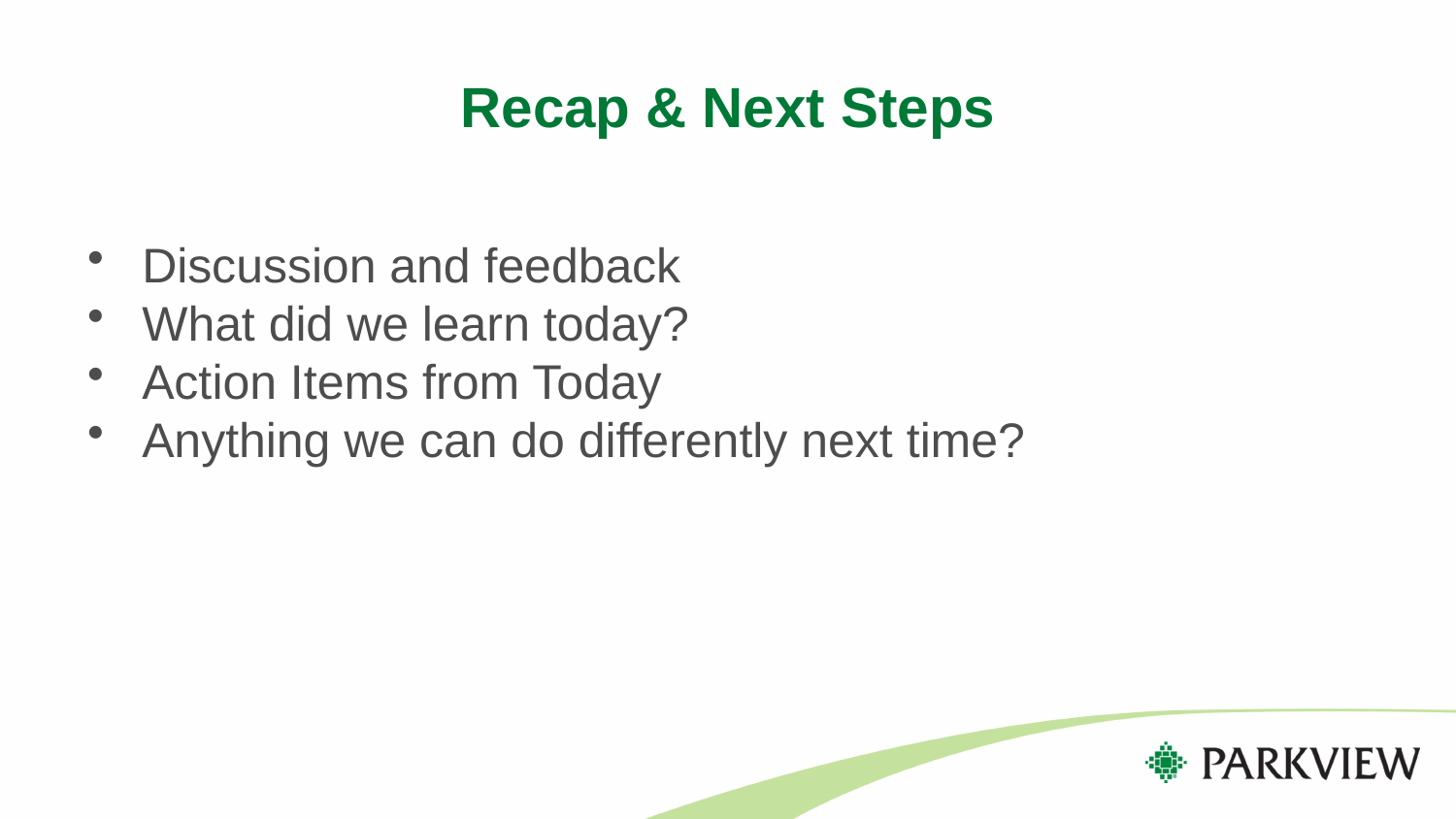

# Recap & Next Steps

Discussion and feedback
What did we learn today?
Action Items from Today
Anything we can do differently next time?